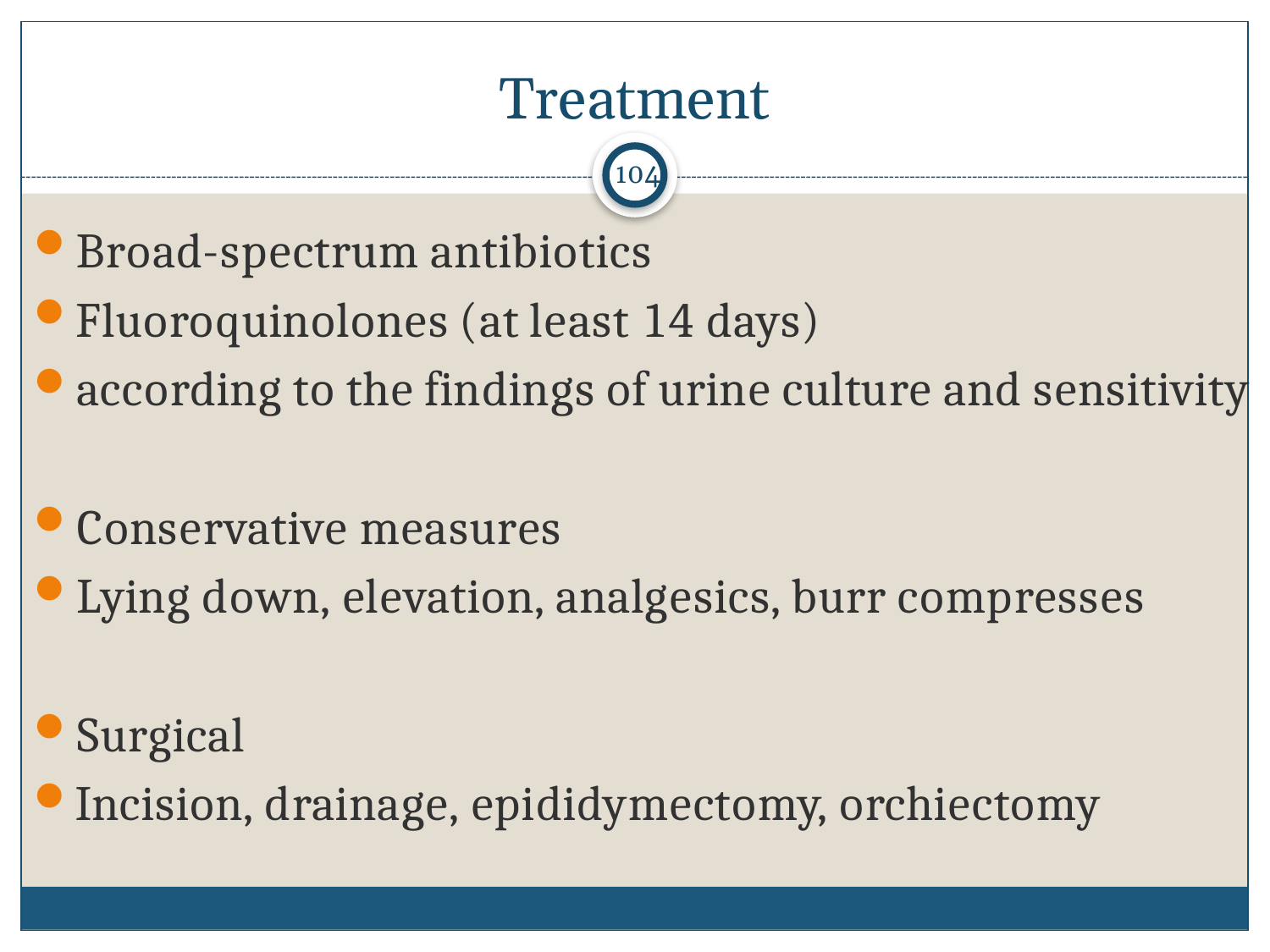

# Treatment
104
Broad-spectrum antibiotics
Fluoroquinolones (at least 14 days)
according to the findings of urine culture and sensitivity

Conservative measures
Lying down, elevation, analgesics, burr compresses

Surgical
Incision, drainage, epididymectomy, orchiectomy